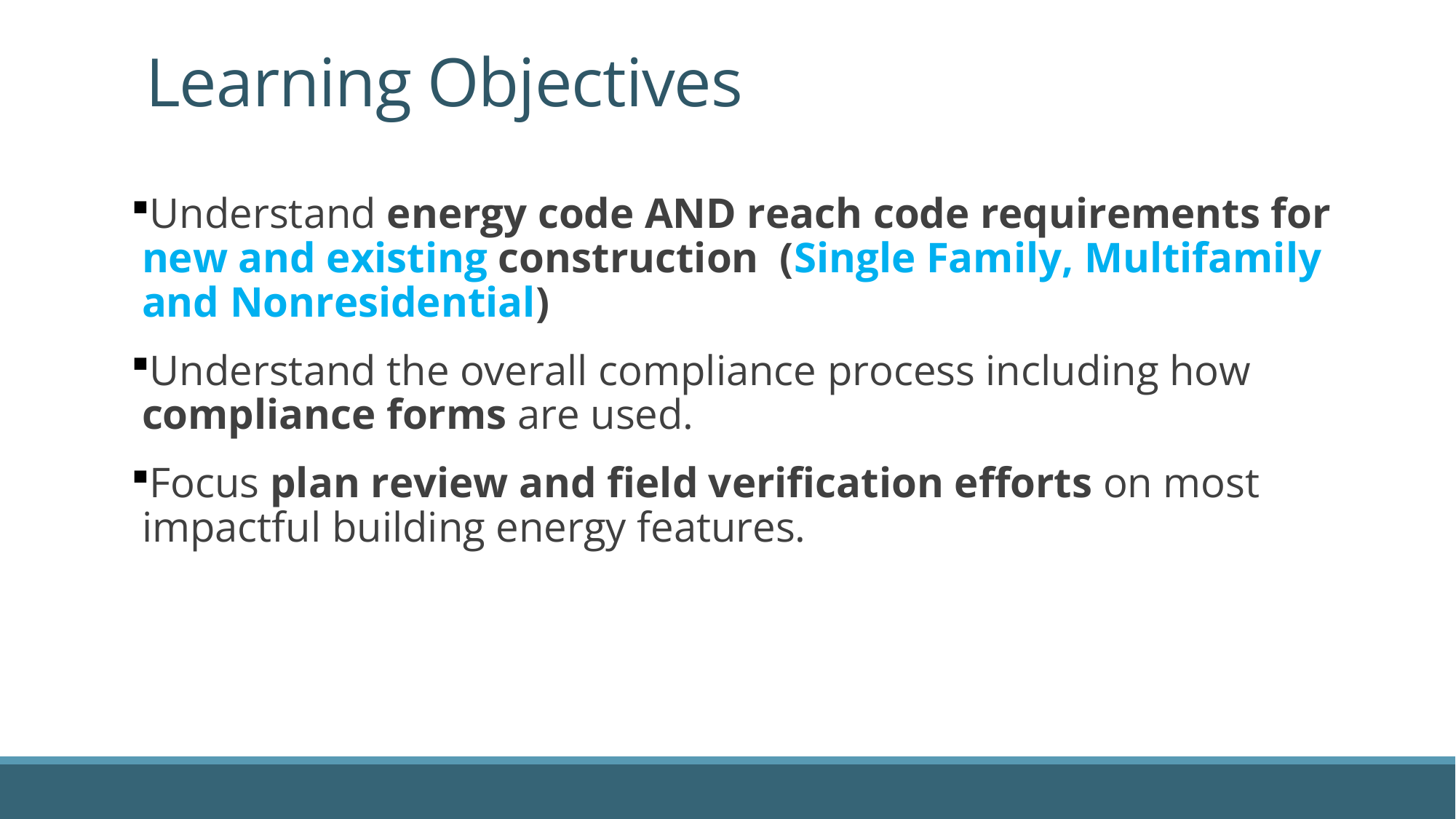

# Learning Objectives
Understand energy code AND reach code requirements for new and existing construction  (Single Family, Multifamily and Nonresidential)
Understand the overall compliance process including how compliance forms are used.
Focus plan review and field verification efforts on most impactful building energy features.